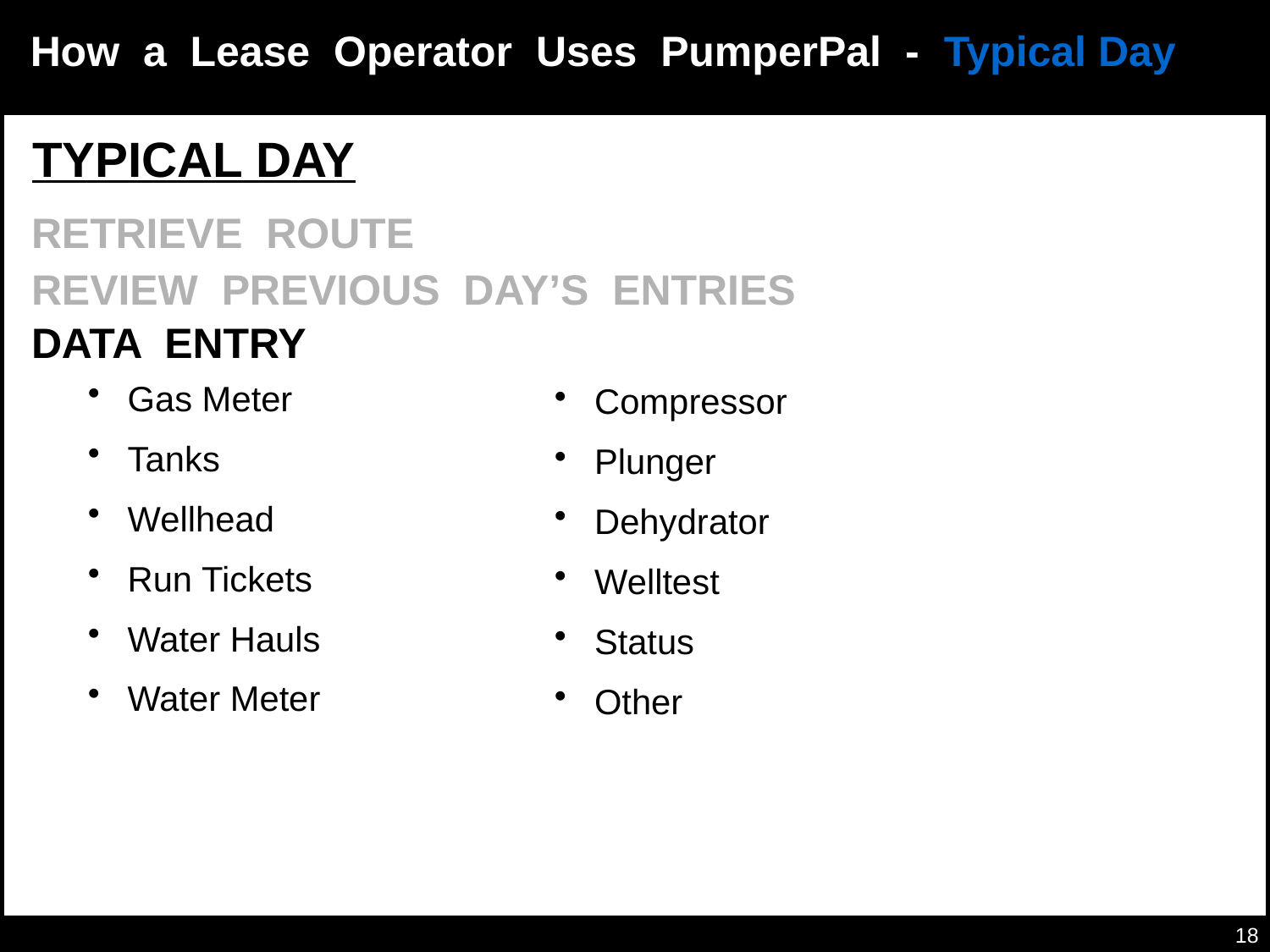

Data Entry
How  a  Lease  Operator  Uses  PumperPal  -  Typical Day
TYPICAL DAY
RETRIEVE  ROUTE
REVIEW  PREVIOUS  DAY’S  ENTRIES
DATA  ENTRY
 Gas Meter
 Tanks
 Wellhead
 Run Tickets
 Water Hauls
 Water Meter

 Compressor
 Plunger
 Dehydrator
 Welltest
 Status
 Other